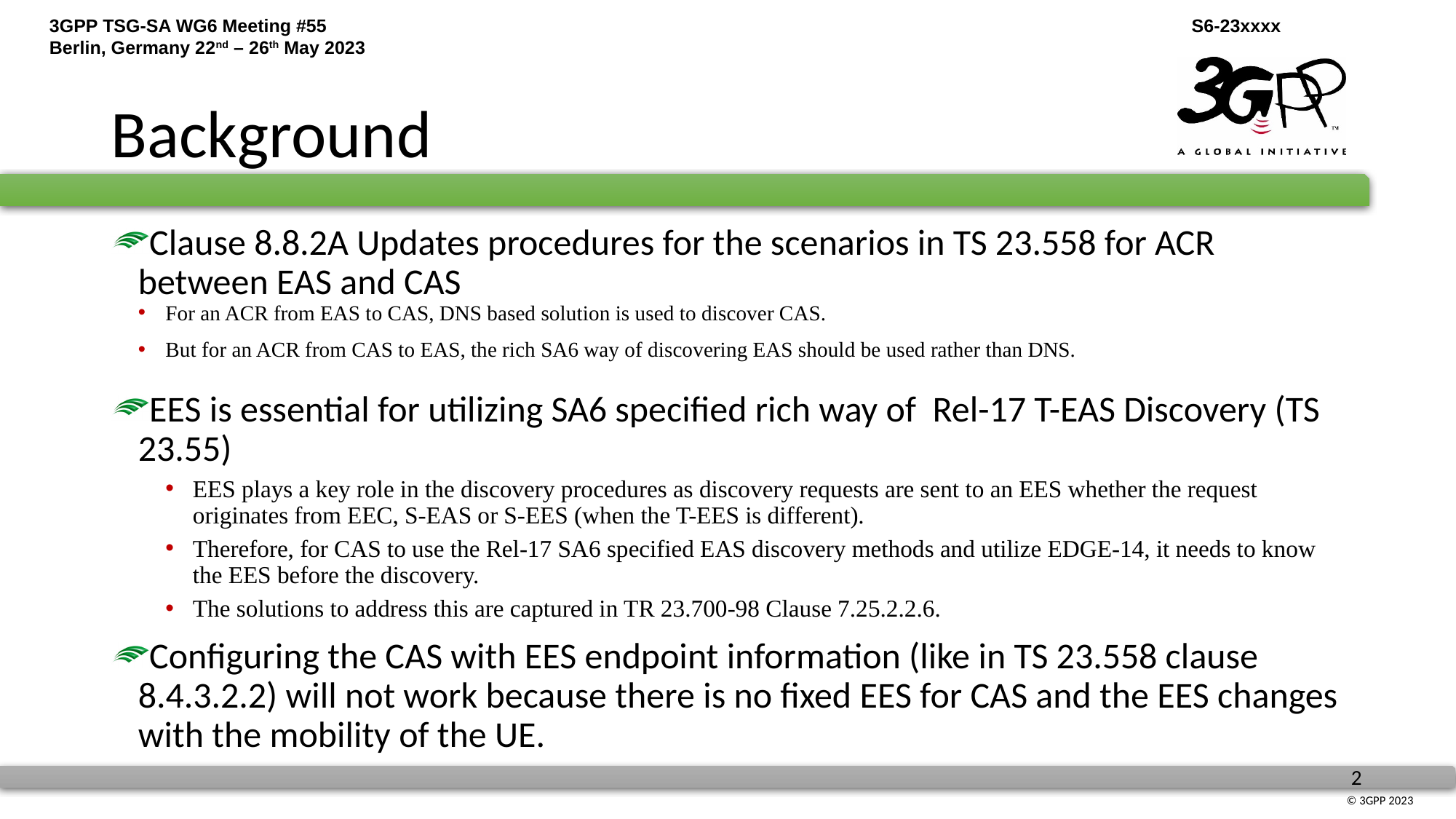

# Background
Clause 8.8.2A Updates procedures for the scenarios in TS 23.558 for ACR between EAS and CAS
For an ACR from EAS to CAS, DNS based solution is used to discover CAS.
But for an ACR from CAS to EAS, the rich SA6 way of discovering EAS should be used rather than DNS.
EES is essential for utilizing SA6 specified rich way of  Rel-17 T-EAS Discovery (TS 23.55)
EES plays a key role in the discovery procedures as discovery requests are sent to an EES whether the request originates from EEC, S-EAS or S-EES (when the T-EES is different).
Therefore, for CAS to use the Rel-17 SA6 specified EAS discovery methods and utilize EDGE-14, it needs to know the EES before the discovery.
The solutions to address this are captured in TR 23.700-98 Clause 7.25.2.2.6.
Configuring the CAS with EES endpoint information (like in TS 23.558 clause 8.4.3.2.2) will not work because there is no fixed EES for CAS and the EES changes with the mobility of the UE.